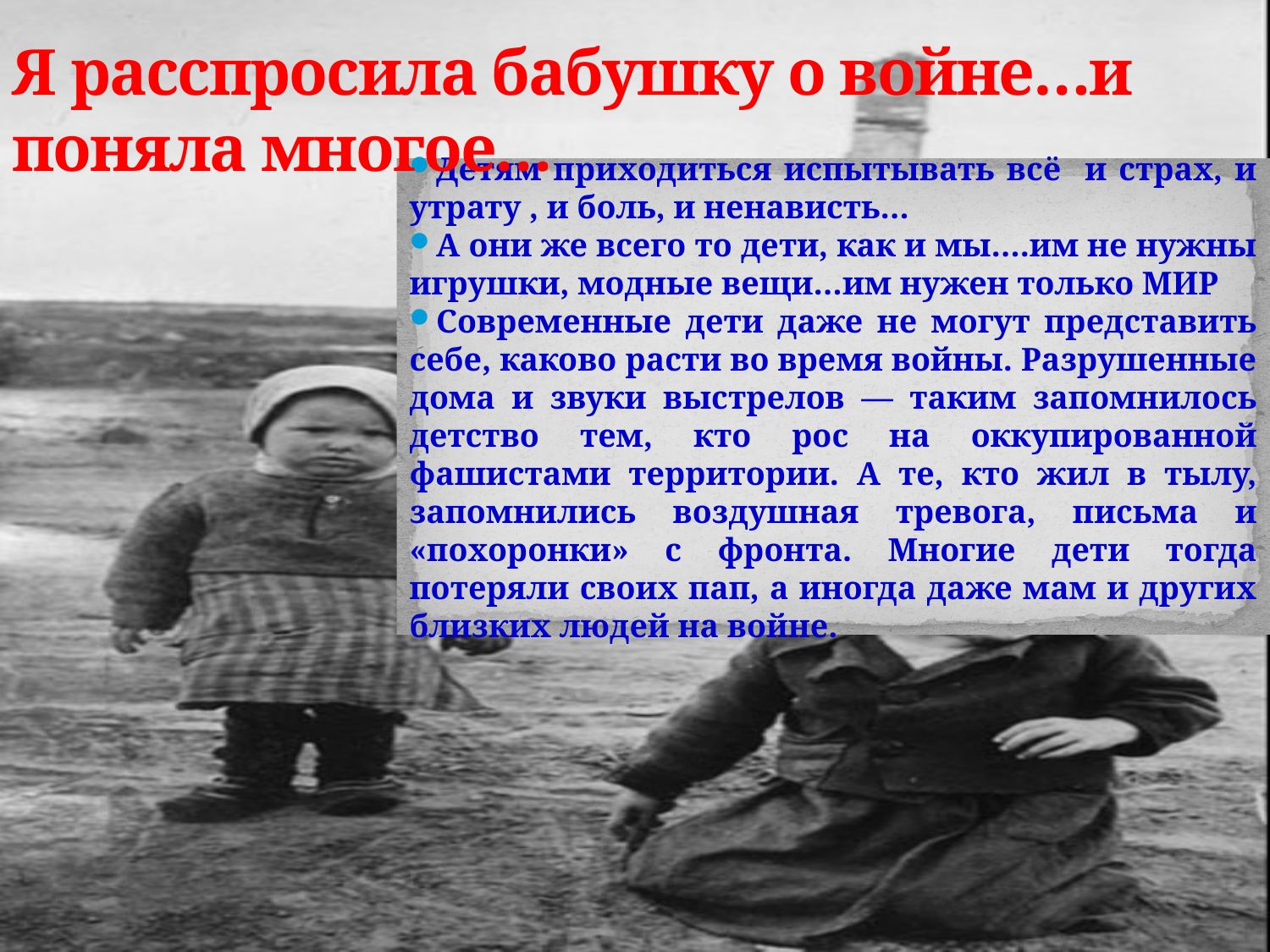

# Я расспросила бабушку о войне…и поняла многое…
Детям приходиться испытывать всё  и страх, и утрату , и боль, и ненависть…
А они же всего то дети, как и мы….им не нужны игрушки, модные вещи…им нужен только МИР
Современные дети даже не могут представить себе, каково расти во время войны. Разрушенные дома и звуки выстрелов — таким запомнилось детство тем, кто рос на оккупированной фашистами территории. А те, кто жил в тылу, запомнились воздушная тревога, письма и «похоронки» с фронта. Многие дети тогда потеряли своих пап, а иногда даже мам и других близких людей на войне.